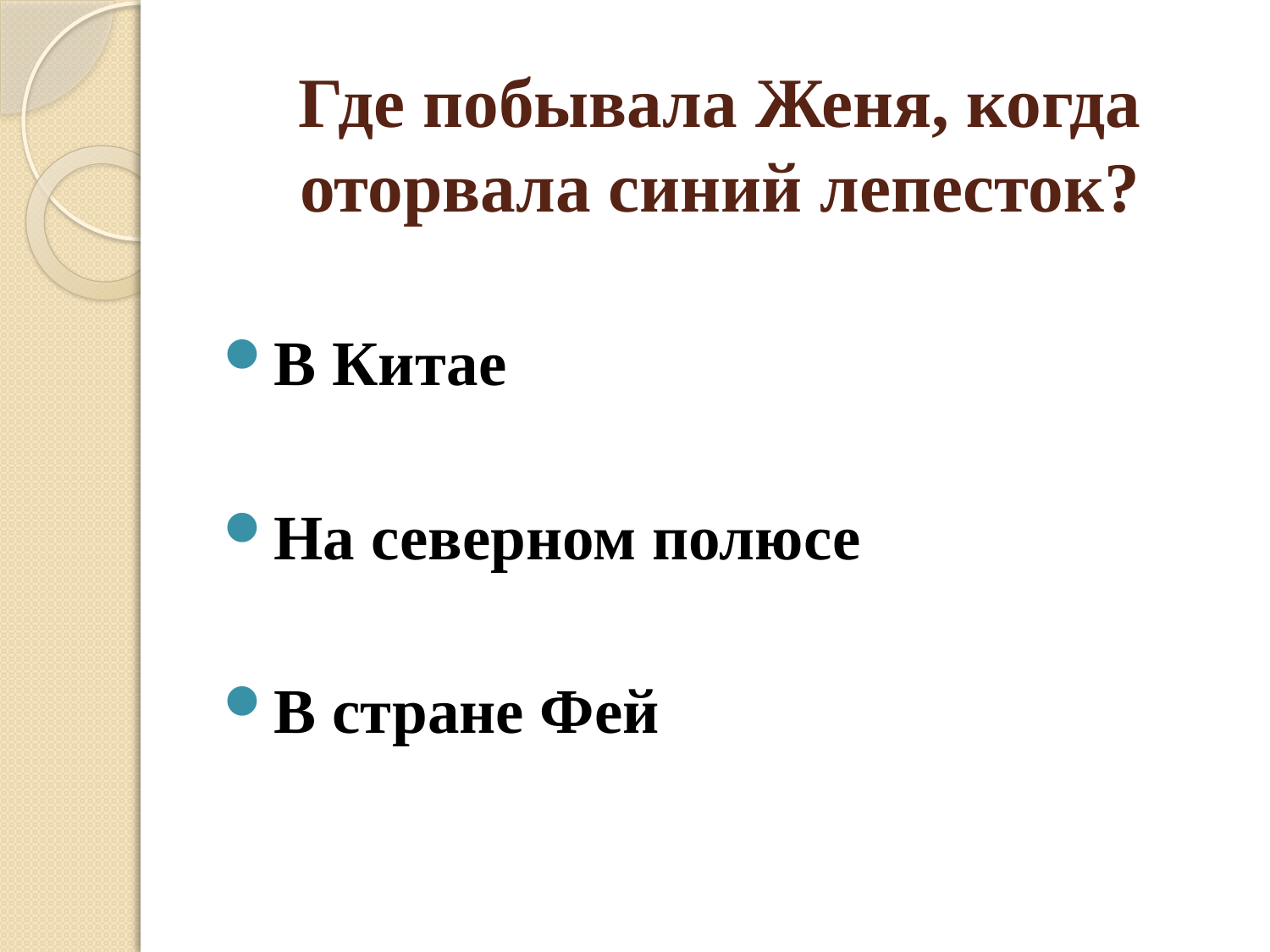

# Где побывала Женя, когда оторвала синий лепесток?
В Китае

На северном полюсе

В стране Фей